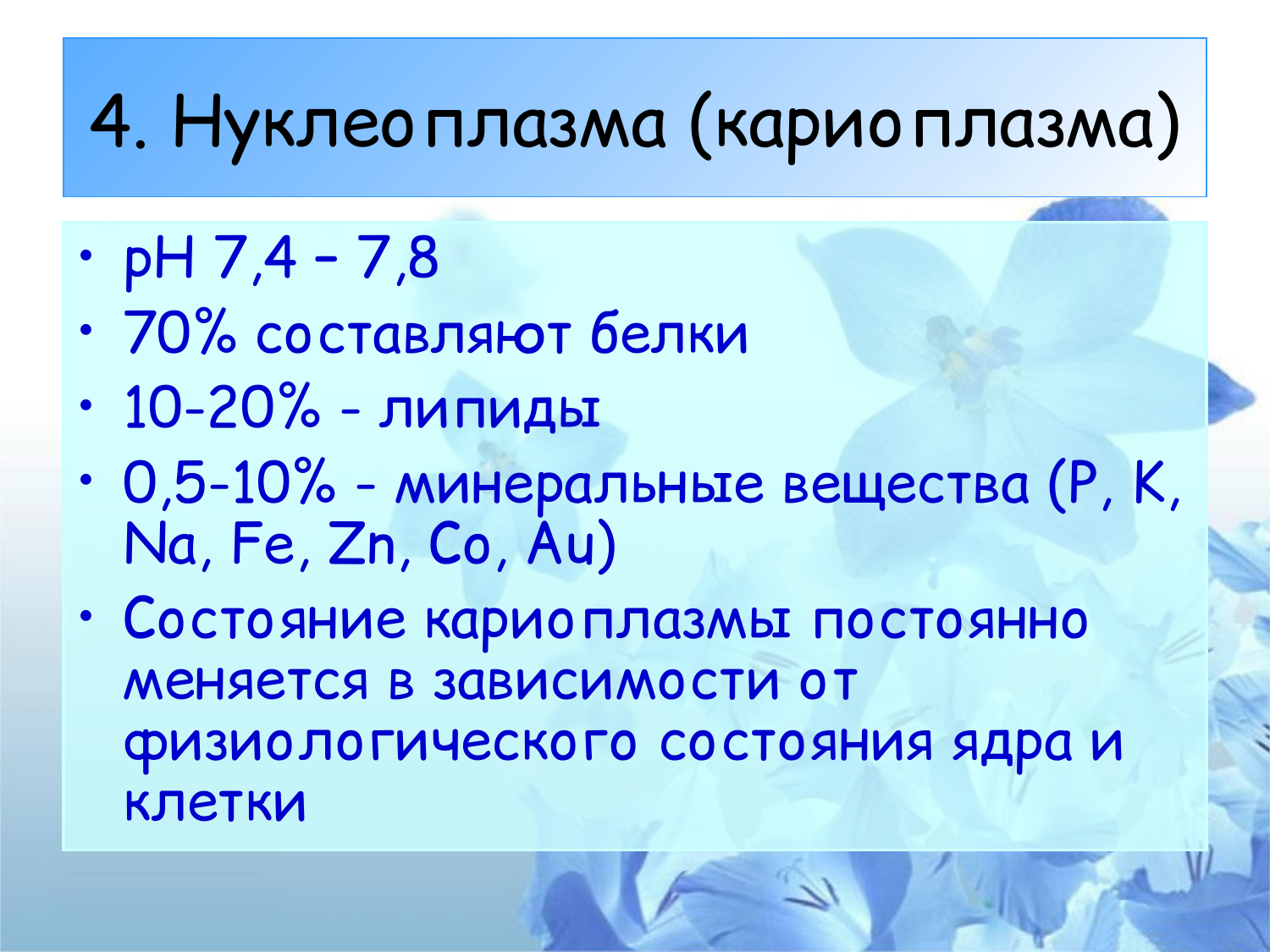

4. Нуклеоплазма (кариоплазма)
рН 7,4 – 7,8
70% составляют белки
10-20% - липиды
0,5-10% - минеральные вещества (P, K, Na, Fe, Zn, Co, Au)
Состояние кариоплазмы постоянно меняется в зависимости от физиологического состояния ядра и клетки